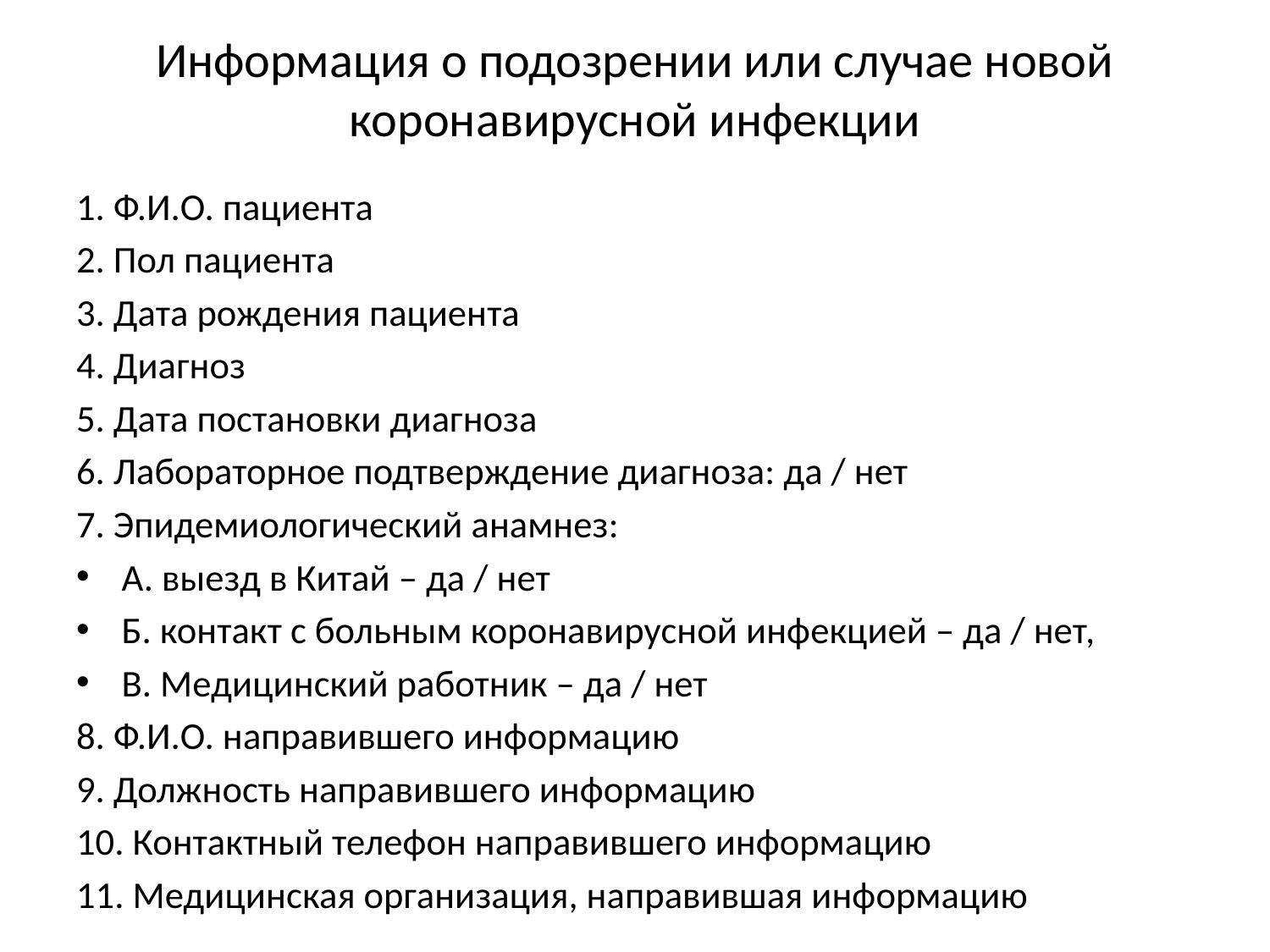

# Информация о подозрении или случае новой коронавирусной инфекции
1. Ф.И.О. пациента
2. Пол пациента
3. Дата рождения пациента
4. Диагноз
5. Дата постановки диагноза
6. Лабораторное подтверждение диагноза: да / нет
7. Эпидемиологический анамнез:
А. выезд в Китай – да / нет
Б. контакт с больным коронавирусной инфекцией – да / нет,
В. Медицинский работник – да / нет
8. Ф.И.О. направившего информацию
9. Должность направившего информацию
10. Контактный телефон направившего информацию
11. Медицинская организация, направившая информацию